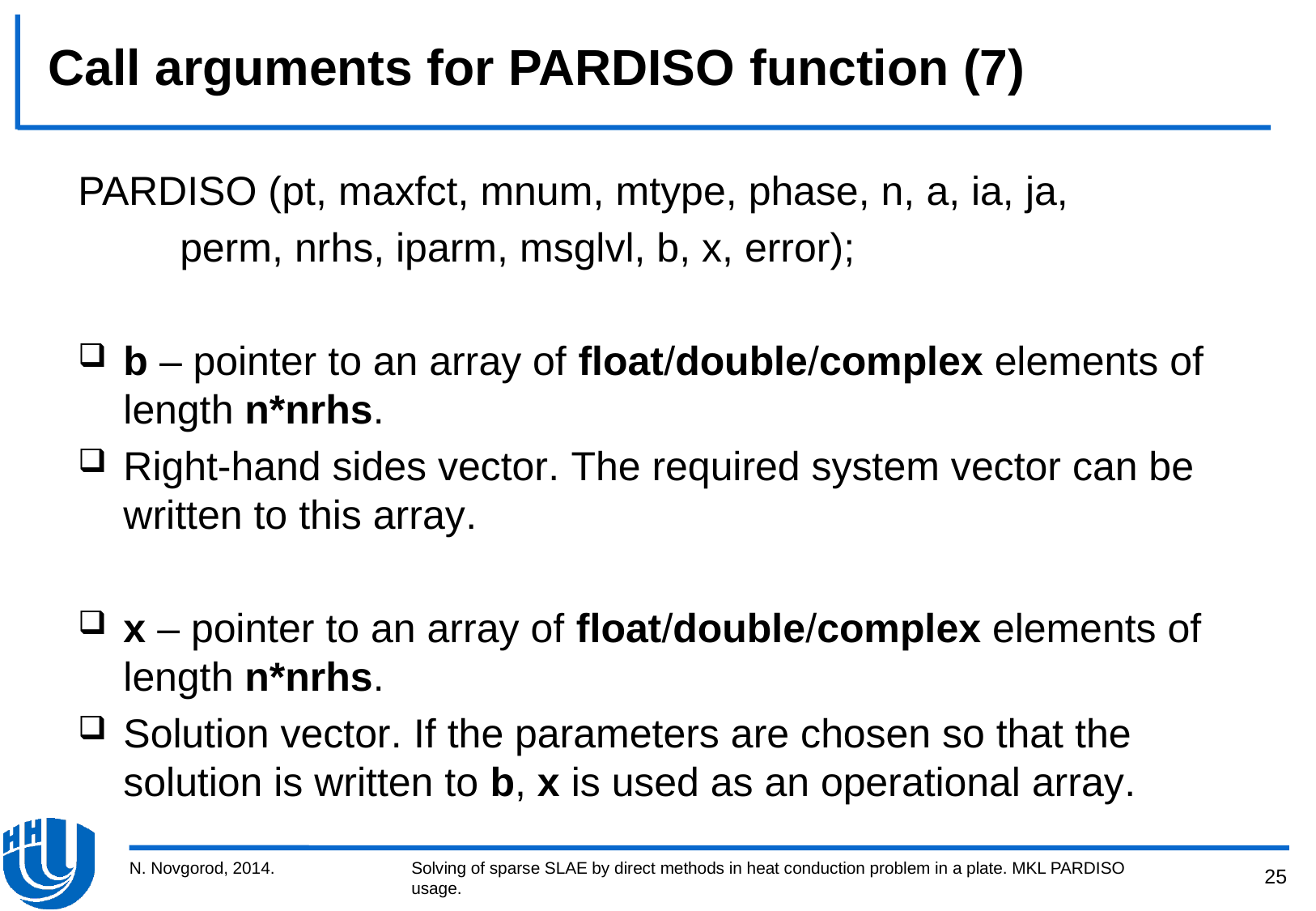

# Call arguments for PARDISO function (7)
PARDISO (pt, maxfct, mnum, mtype, phase, n, a, ia, ja,
         perm, nrhs, iparm, msglvl, b, x, error);

b – pointer to an array of float/double/complex elements of length n*nrhs.
Right-hand sides vector. The required system vector can be written to this array.

x – pointer to an array of float/double/complex elements of length n*nrhs.
Solution vector. If the parameters are chosen so that the solution is written to b, x is used as an operational array.

N. Novgorod, 2014.
Solving of sparse SLAE by direct methods in heat conduction problem in a plate. MKL PARDISO usage.